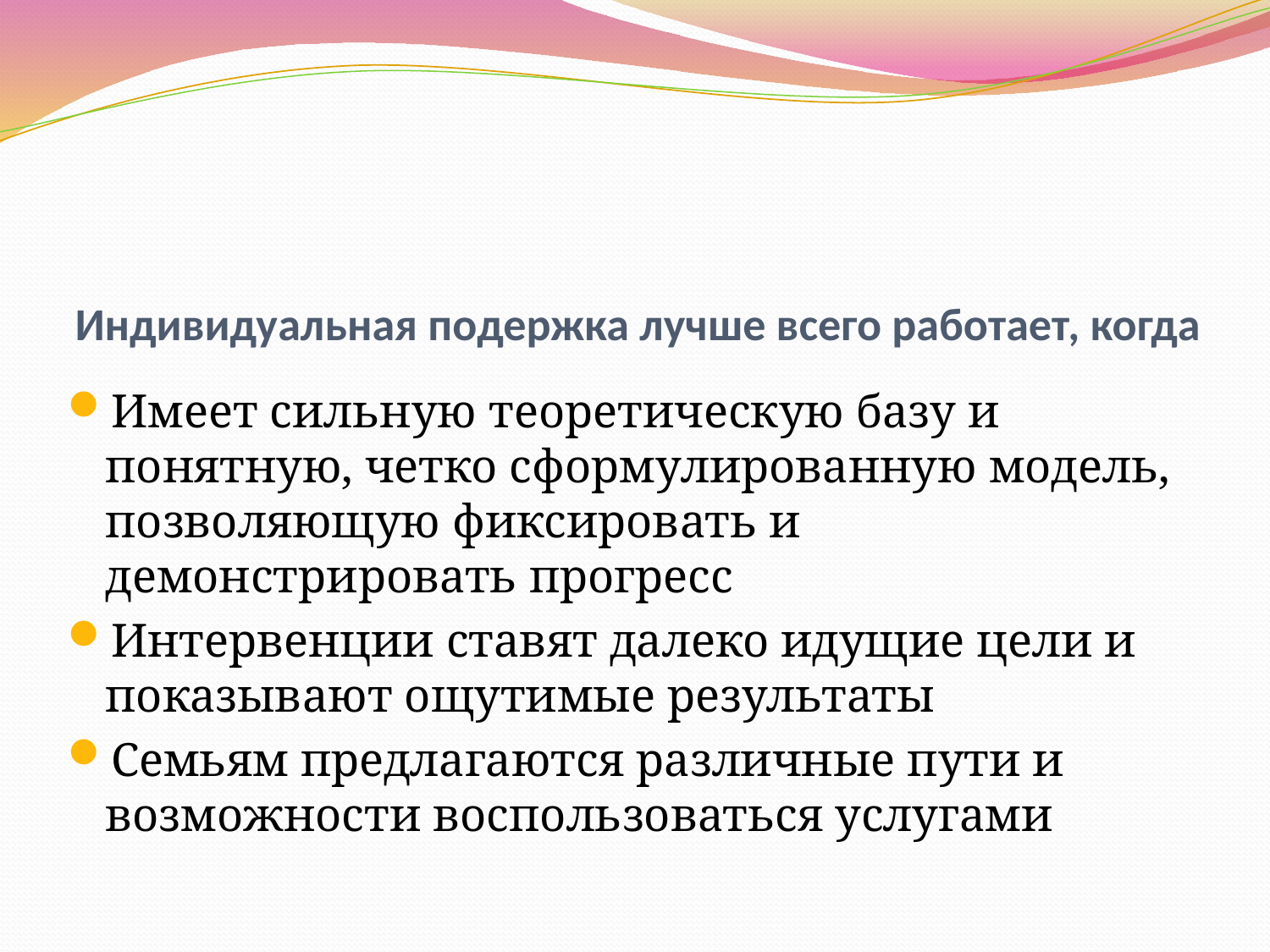

# Индивидуальная подержка лучше всего работает, когда
Имеет сильную теоретическую базу и понятную, четко сформулированную модель, позволяющую фиксировать и демонстрировать прогресс
Интервенции ставят далеко идущие цели и показывают ощутимые результаты
Семьям предлагаются различные пути и возможности воспользоваться услугами